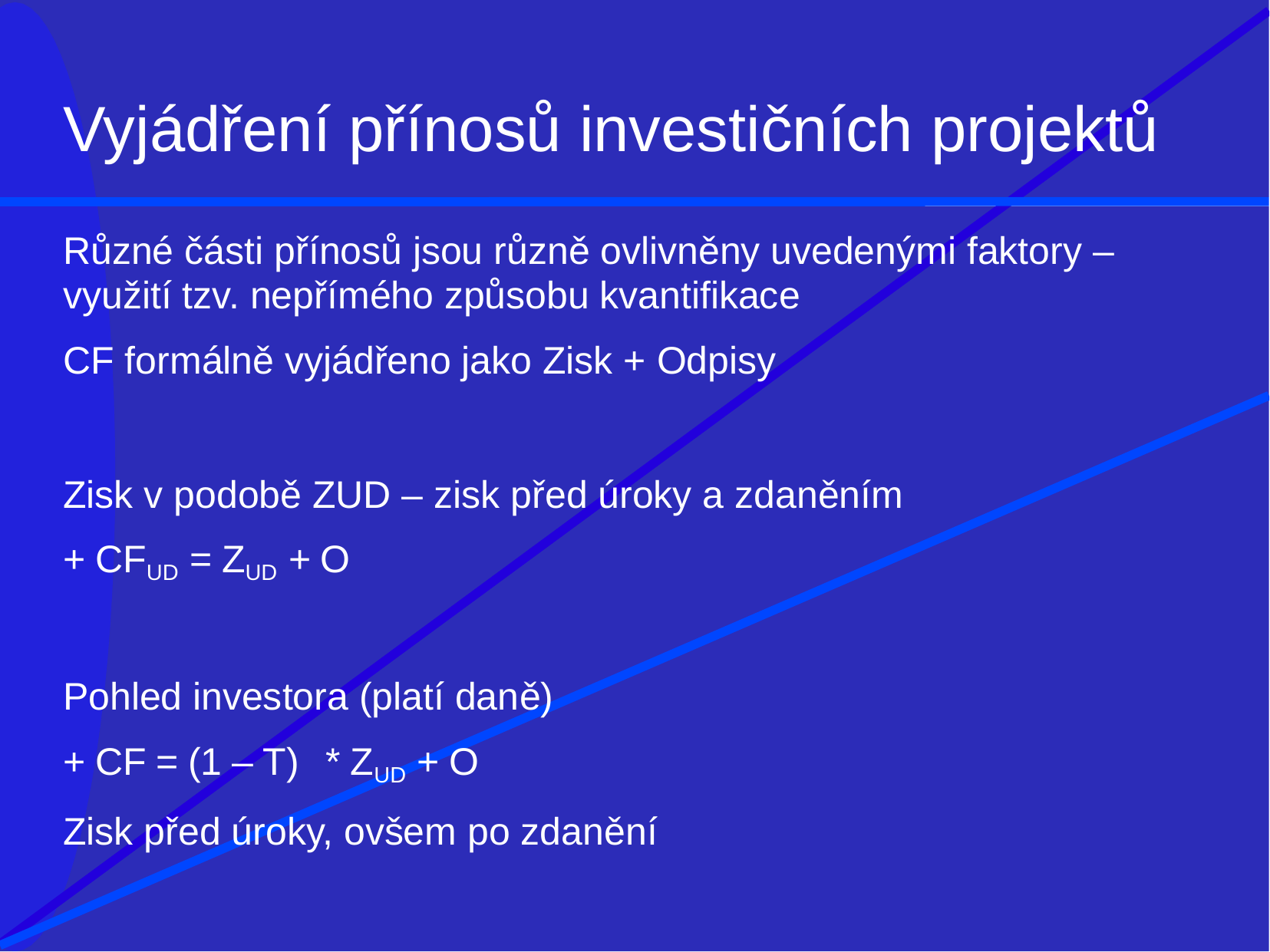

# Vyjádření přínosů investičních projektů
Různé části přínosů jsou různě ovlivněny uvedenými faktory –
využití tzv. nepřímého způsobu kvantifikace
CF formálně vyjádřeno jako Zisk + Odpisy

Zisk v podobě ZUD – zisk před úroky a zdaněním
+ CFUD  = ZUD  + O

Pohled investora (platí daně)
+ CF = (1 – T)	* ZUD  + O
Zisk před úroky, ovšem po zdanění